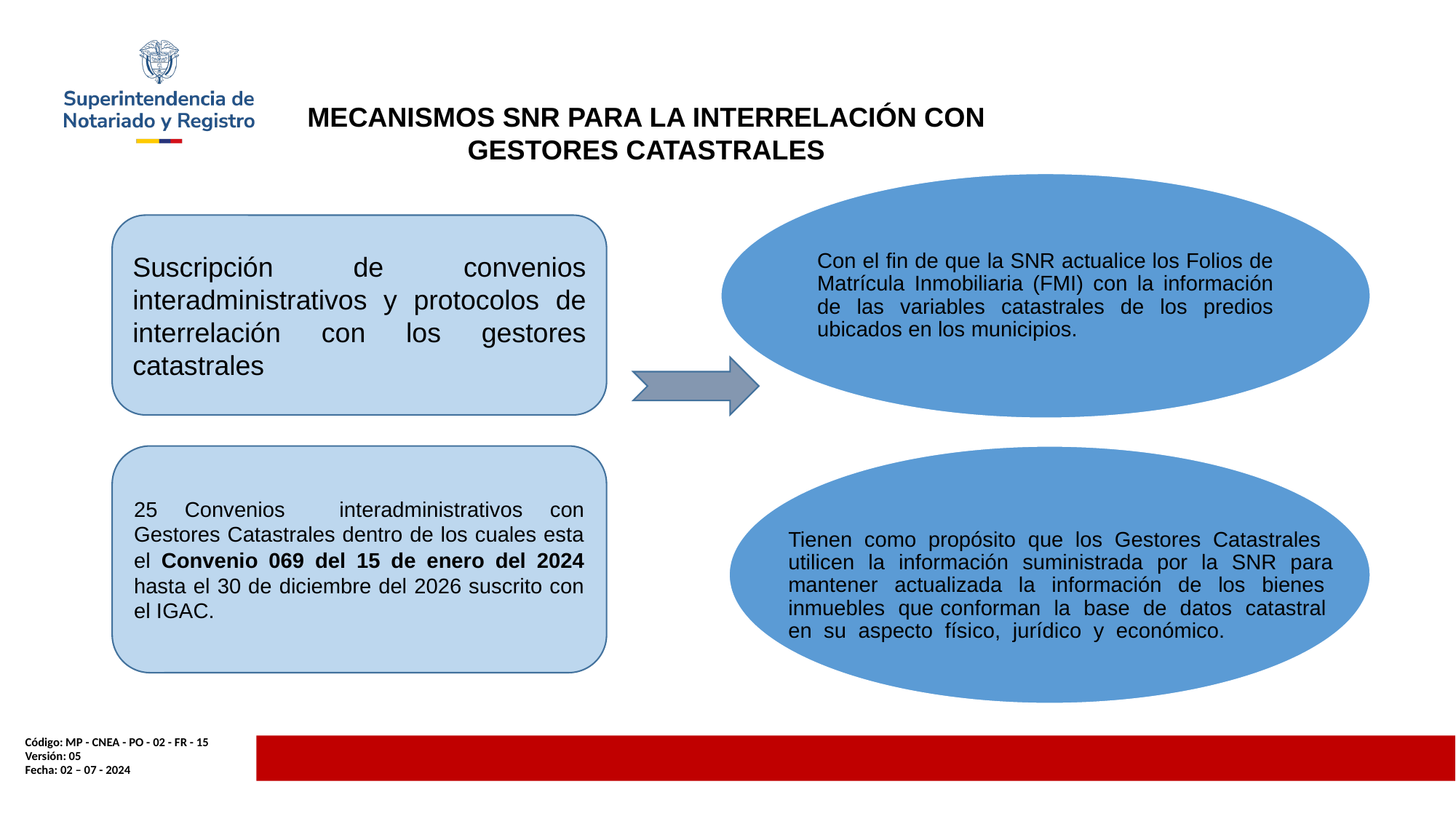

MECANISMOS SNR PARA LA INTERRELACIÓN CON GESTORES CATASTRALES

Con el fin de que la SNR actualice los Folios de Matrícula Inmobiliaria (FMI) con la información de las variables catastrales de los predios ubicados en los municipios.
Suscripción de convenios interadministrativos y protocolos de interrelación con los gestores catastrales

25 Convenios  interadministrativos con Gestores Catastrales dentro de los cuales esta el Convenio 069 del 15 de enero del 2024 hasta el 30 de diciembre del 2026 suscrito con el IGAC.

Tienen como propósito que los Gestores Catastrales  utilicen la información suministrada por la SNR para mantener  actualizada  la  información  de  los  bienes  inmuebles  que conforman  la  base  de  datos  catastral  en  su  aspecto  físico,  jurídico  y  económico.